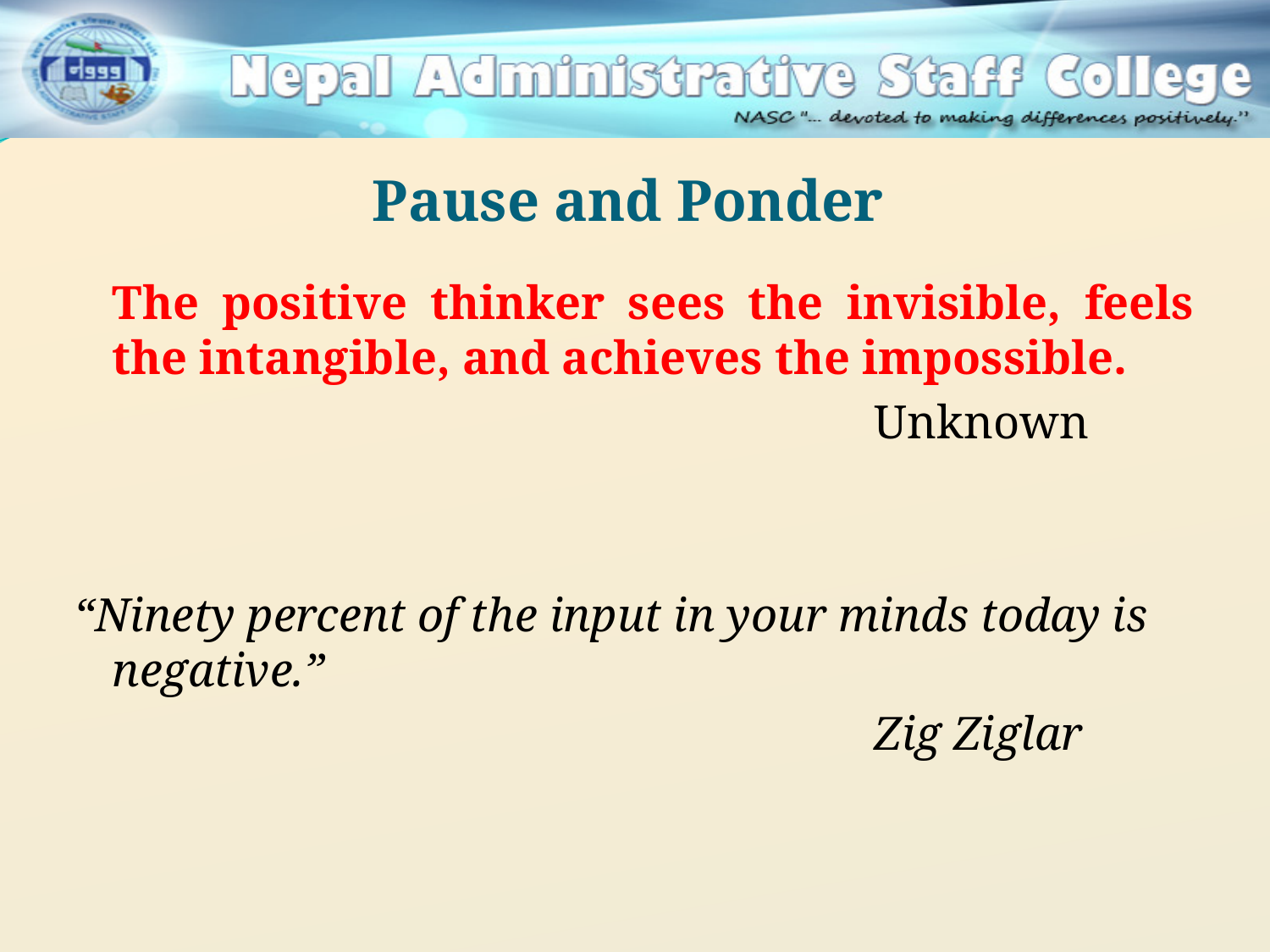

Pause and Ponder
	The positive thinker sees the invisible, feels the intangible, and achieves the impossible.
							Unknown

“Ninety percent of the input in your minds today is negative.”
							Zig Ziglar